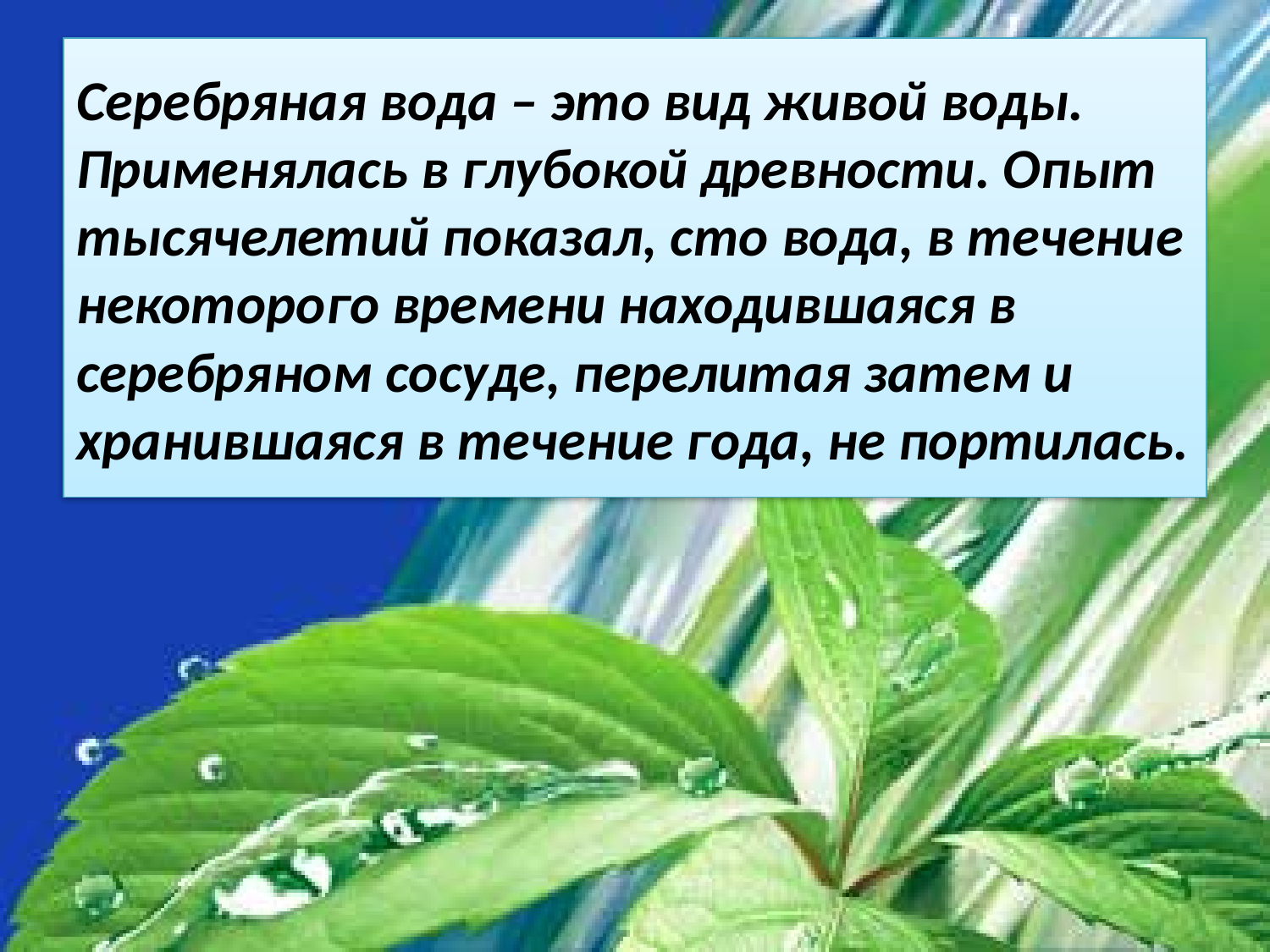

# Серебряная вода – это вид живой воды. Применялась в глубокой древности. Опыт тысячелетий показал, сто вода, в течение некоторого времени находившаяся в серебряном сосуде, перелитая затем и хранившаяся в течение года, не портилась.